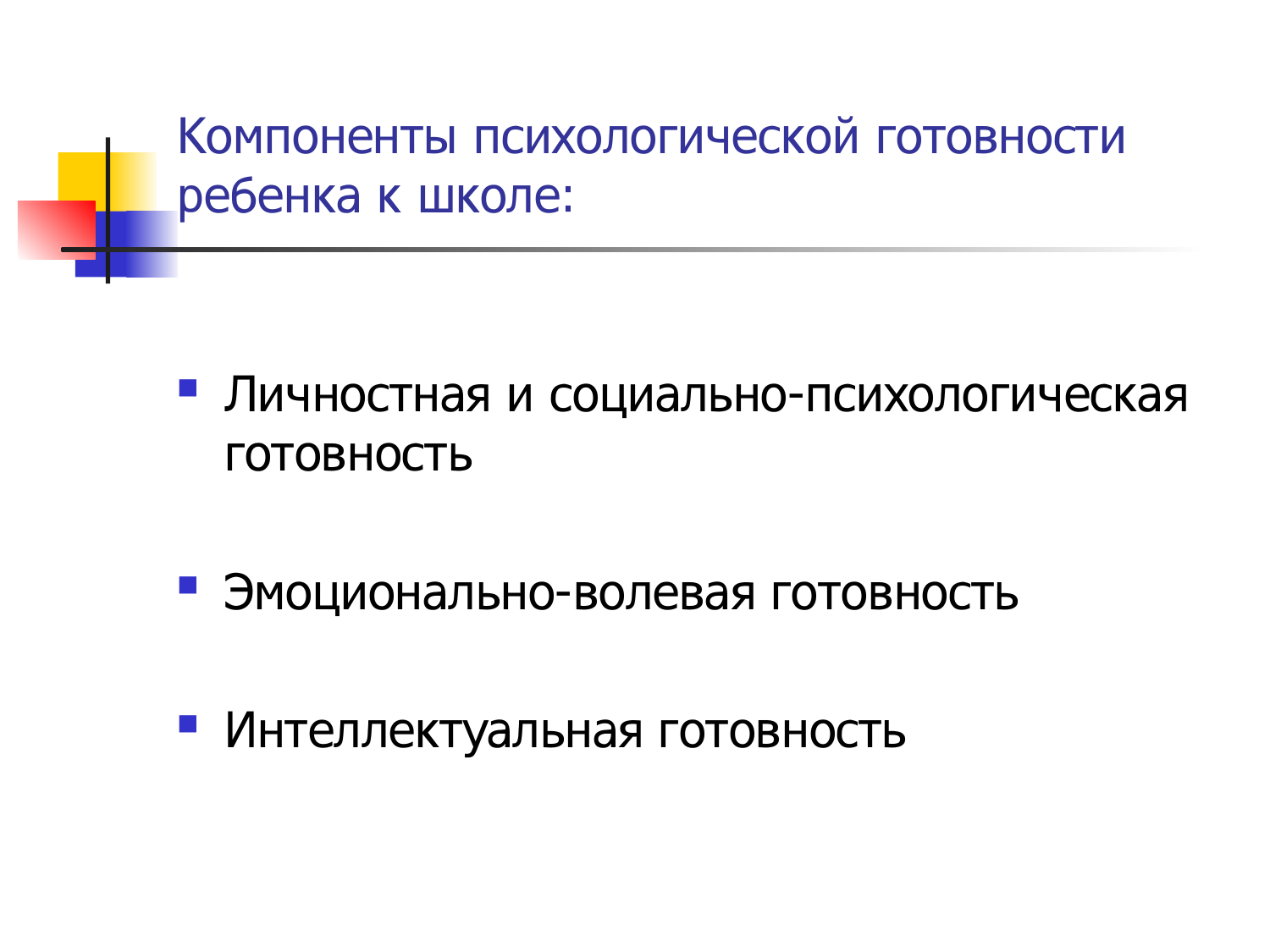

# Компоненты психологической готовности ребенка к школе:
Личностная и социально-психологическая готовность

Эмоционально-волевая готовность

Интеллектуальная готовность